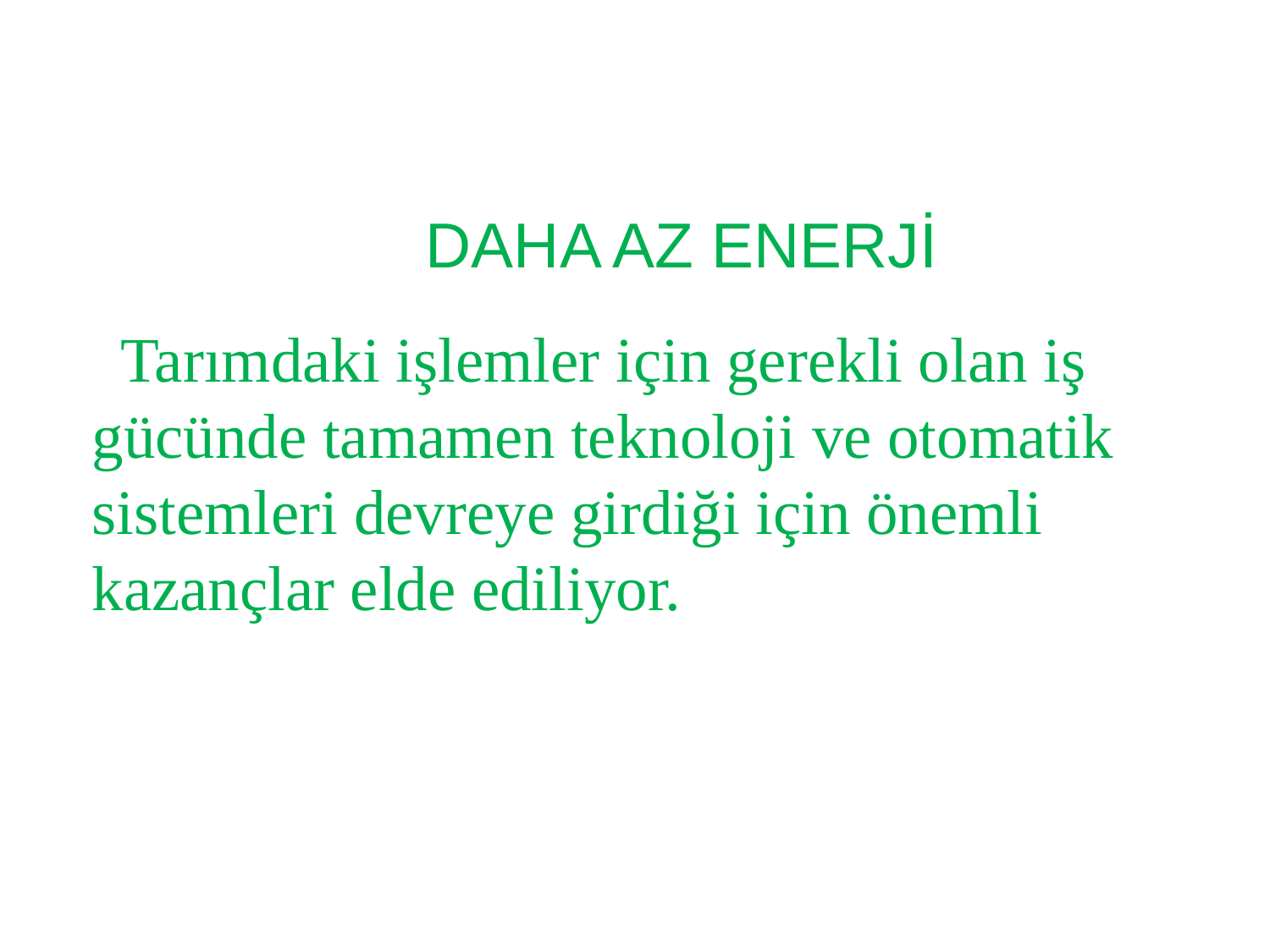

DAHA AZ ENERJİ
    Tarımdaki işlemler için gerekli olan iş gücünde tamamen teknoloji ve otomatik sistemleri devreye girdiği için önemli kazançlar elde ediliyor.